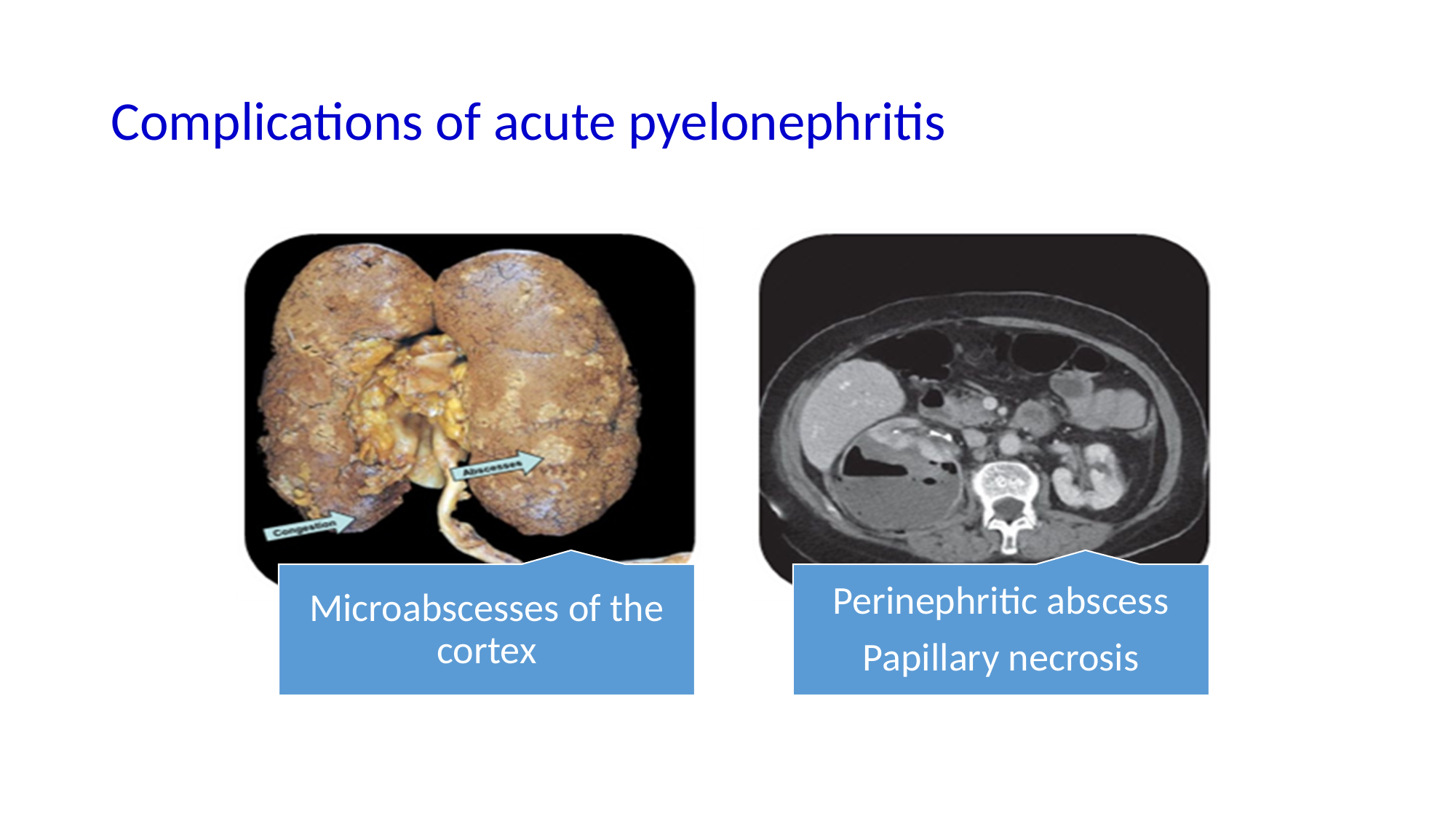

# Complications of acute pyelonephritis
Microabscesses of the cortex
Perinephritic abscess
Papillary necrosis